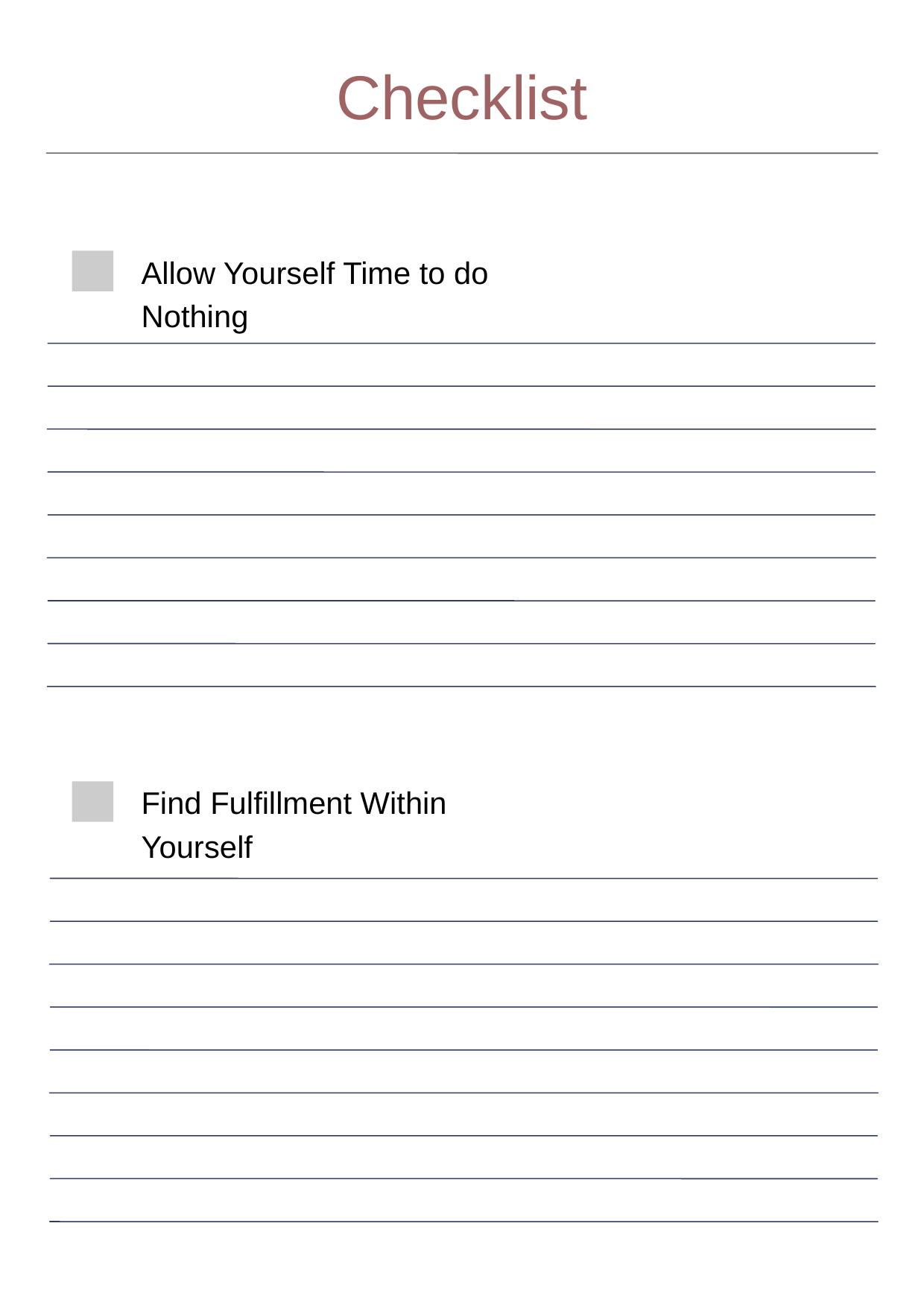

Checklist

Allow Yourself Time to do Nothing

Find Fulfillment Within Yourself